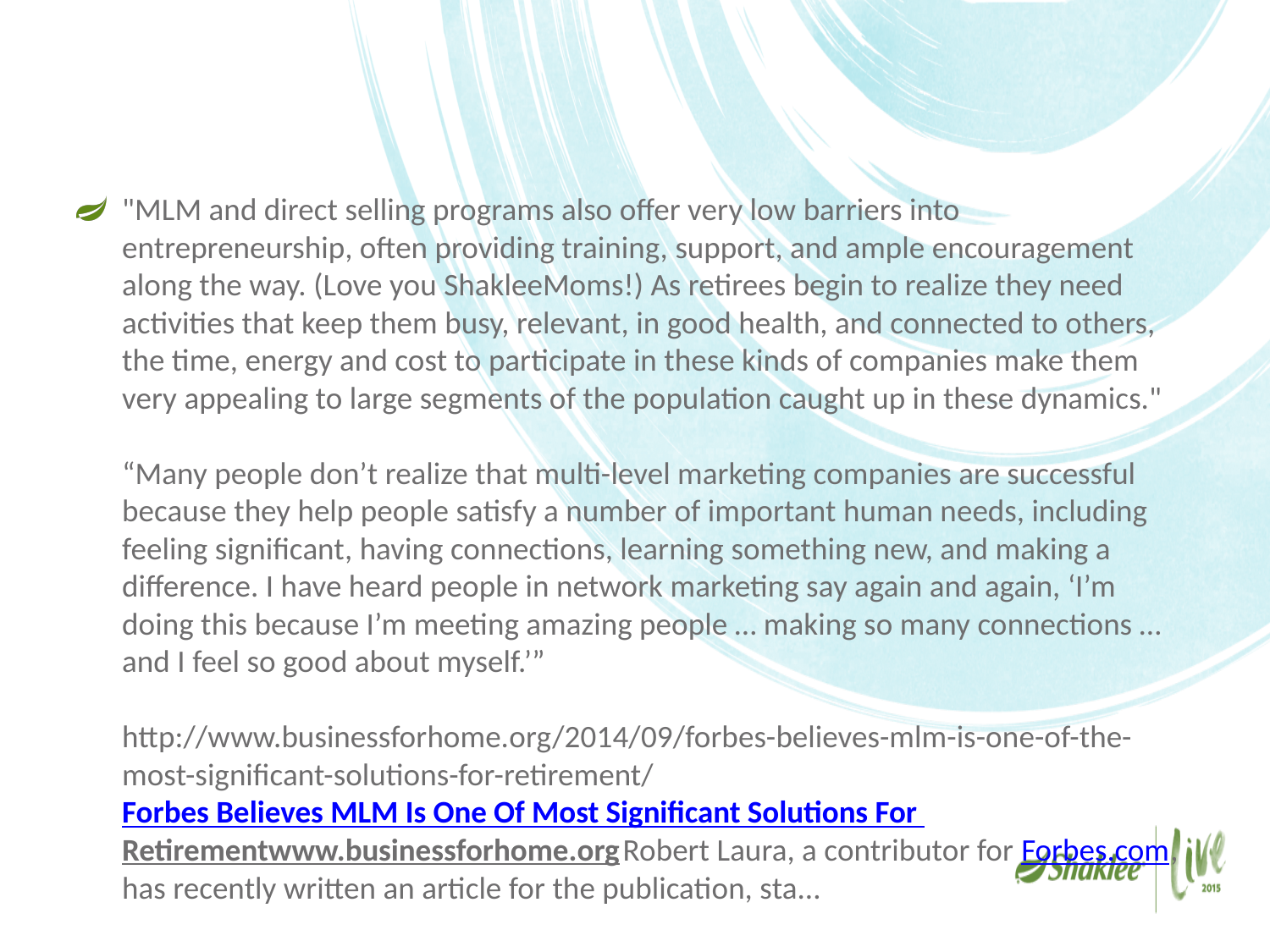

#
"MLM and direct selling programs also offer very low barriers into entrepreneurship, often providing training, support, and ample encouragement along the way. (Love you ShakleeMoms!) As retirees begin to realize they need activities that keep them busy, relevant, in good health, and connected to others, the time, energy and cost to participate in these kinds of companies make them very appealing to large segments of the population caught up in these dynamics."
“Many people don’t realize that multi-level marketing companies are successful because they help people satisfy a number of important human needs, including feeling significant, having connections, learning something new, and making a difference. I have heard people in network marketing say again and again, ‘I’m doing this because I’m meeting amazing people … making so many connections … and I feel so good about myself.’”
http://www.businessforhome.org/2014/09/forbes-believes-mlm-is-one-of-the-most-significant-solutions-for-retirement/Forbes Believes MLM Is One Of Most Significant Solutions For Retirementwww.businessforhome.orgRobert Laura, a contributor for Forbes.com, has recently written an article for the publication, sta...